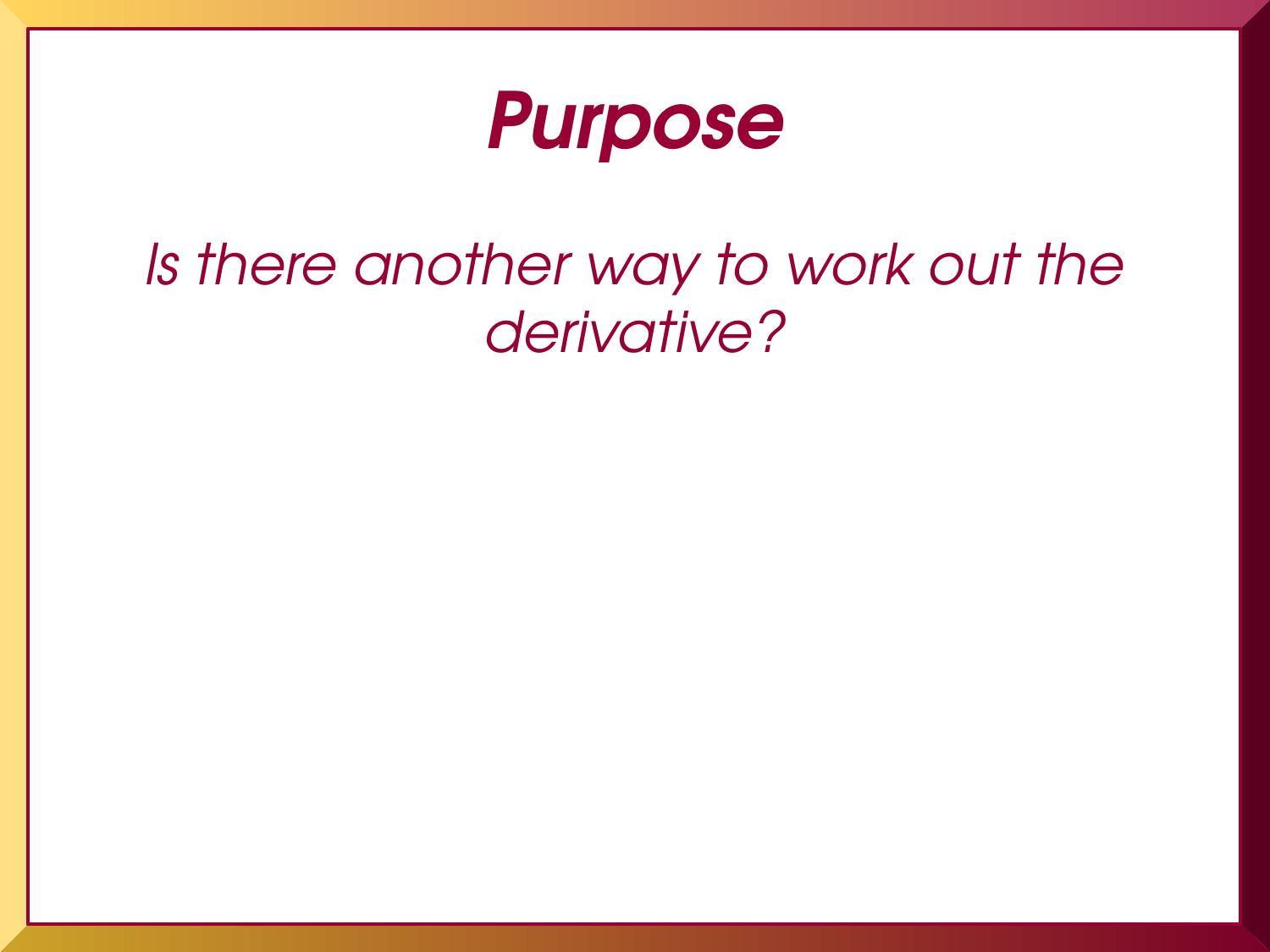

# Purpose
Is there another way to work out the derivative?